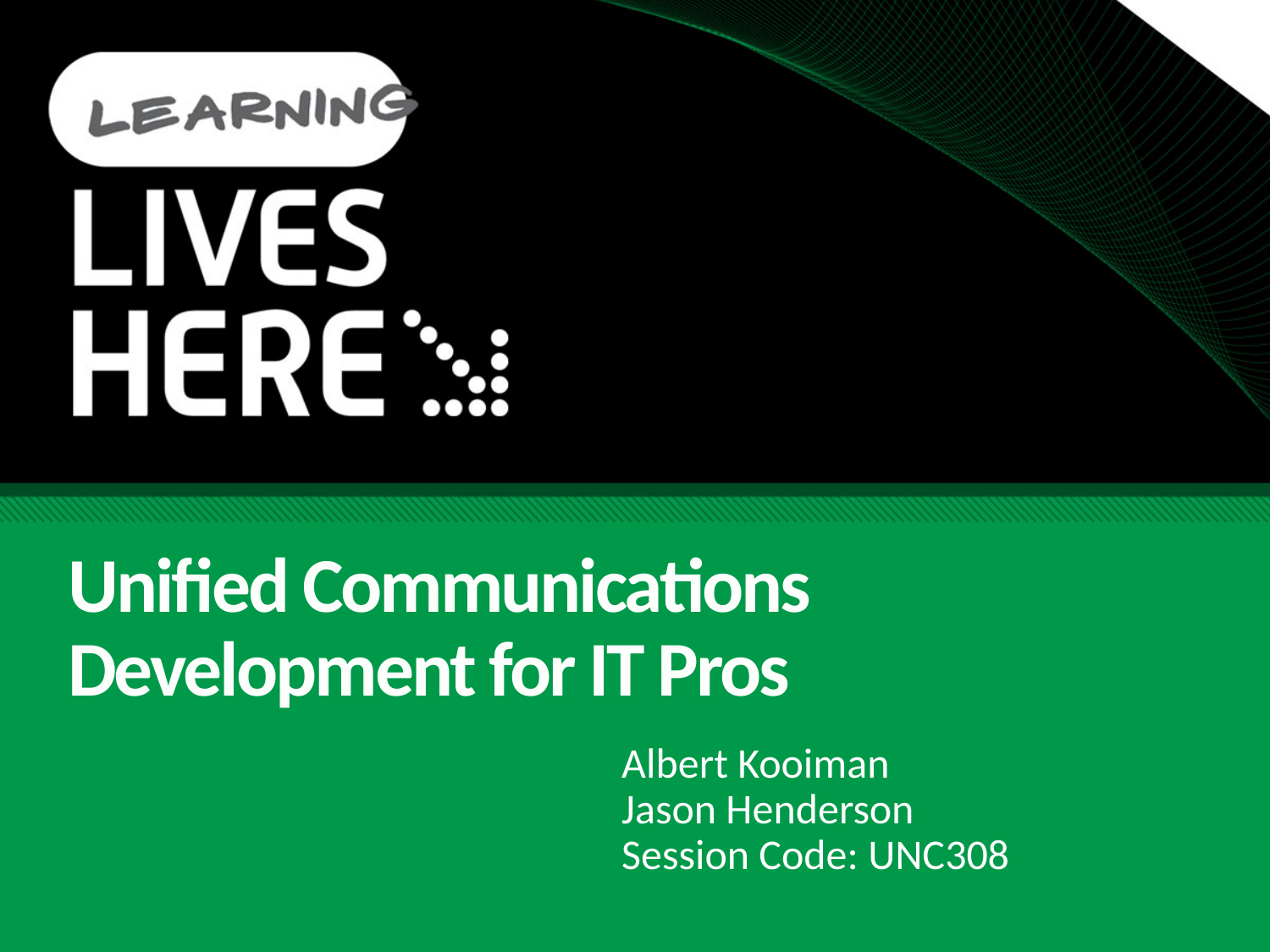

# Unified Communications Development for IT Pros
Albert Kooiman
Jason Henderson
Session Code: UNC308